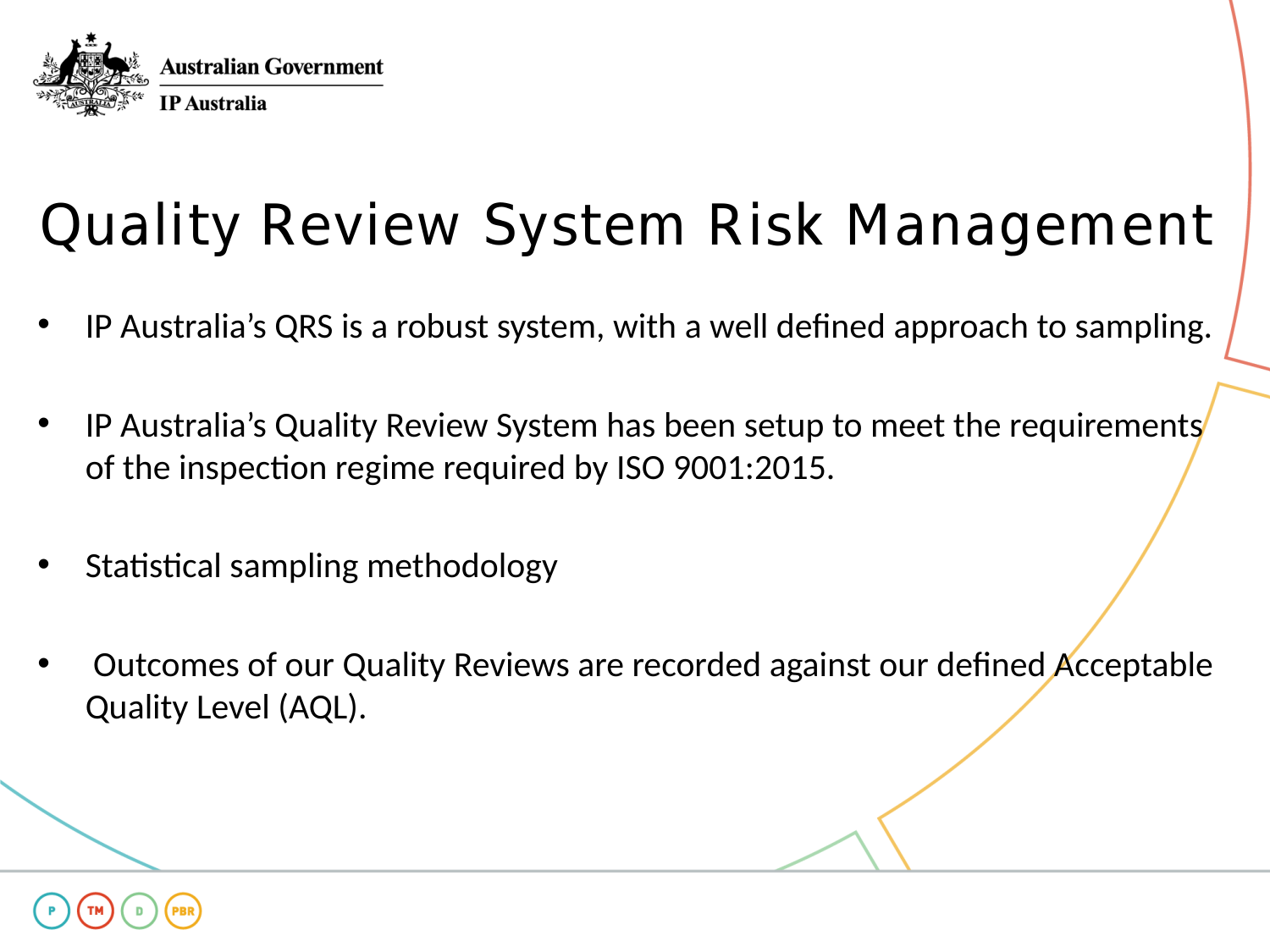

# Quality Review System Risk Management
IP Australia’s QRS is a robust system, with a well defined approach to sampling.

IP Australia’s Quality Review System has been setup to meet the requirements of the inspection regime required by ISO 9001:2015.

Statistical sampling methodology

 Outcomes of our Quality Reviews are recorded against our defined Acceptable Quality Level (AQL).